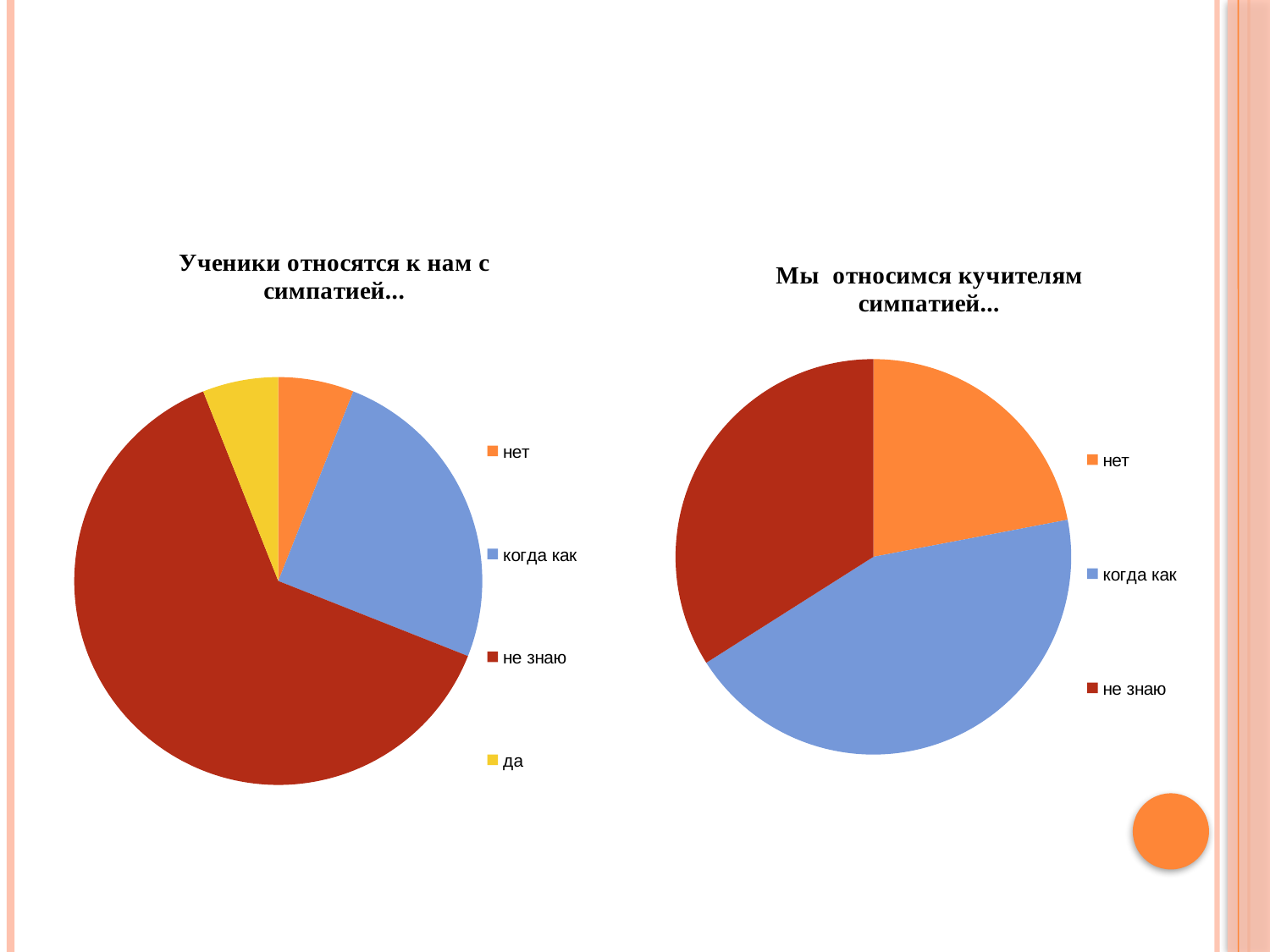

#

### Chart: Ученики относятся к нам с симпатией...

| Category | Столбец1 |
|---|---|
| нет | 6.0 |
| когда как | 25.0 |
| не знаю | 63.0 |
| да | 6.0 |

### Chart: Мы  относимся кучителям симпатией...

| Category | Столбец1 |
|---|---|
| нет | 22.0 |
| когда как | 44.0 |
| не знаю | 34.0 |